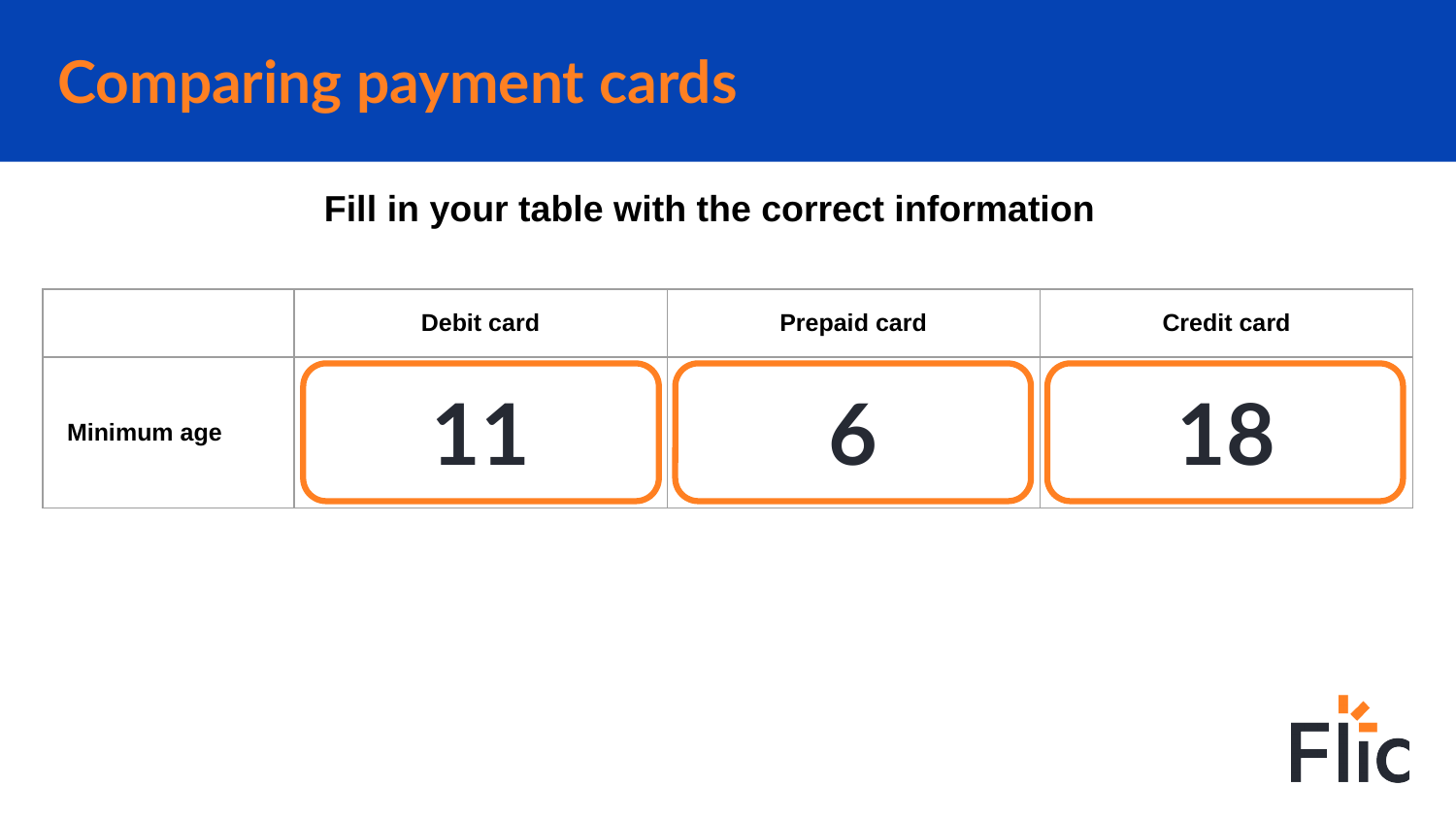

# Comparing payment cards
Fill in your table with the correct information

|  | Debit card | Prepaid card | Credit card |
| --- | --- | --- | --- |
| Minimum age | 11 | 6 | 18 |